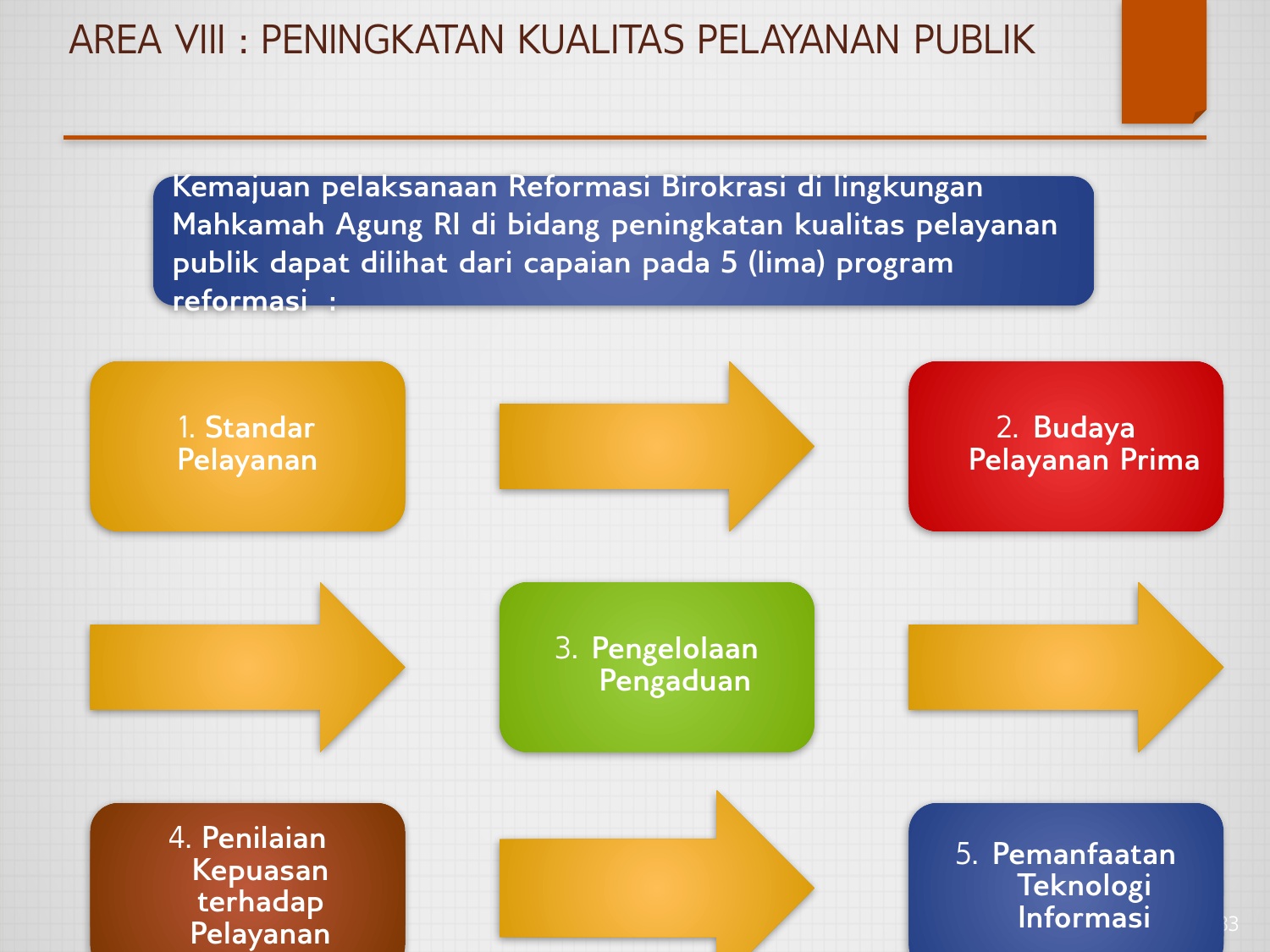

# AREA VIII : PENINGKATAN KUALITAS PELAYANAN PUBLIK
Kemajuan pelaksanaan Reformasi Birokrasi di lingkungan Mahkamah Agung RI di bidang peningkatan kualitas pelayanan publik dapat dilihat dari capaian pada 5 (lima) program reformasi  :
1. Standar Pelayanan
2. 	Budaya Pelayanan Prima
3. 	Pengelolaan Pengaduan
4. Penilaian Kepuasan terhadap Pelayanan
5. 	Pemanfaatan Teknologi Informasi
83